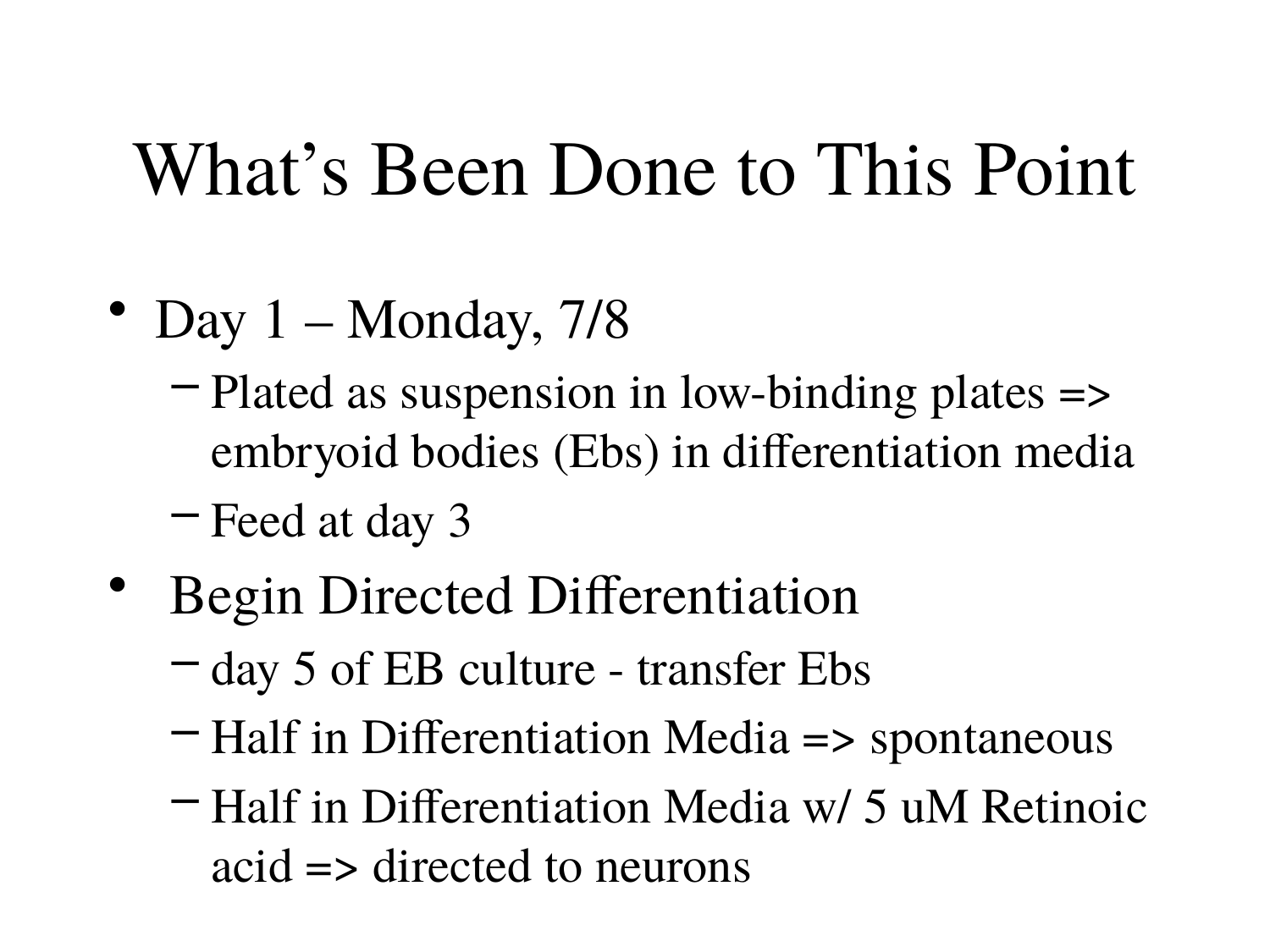

# What’s Been Done to This Point
Day 1 – Monday, 7/8
Plated as suspension in low-binding plates => embryoid bodies (Ebs) in differentiation media
Feed at day 3
 Begin Directed Differentiation
day 5 of EB culture - transfer Ebs
Half in Differentiation Media => spontaneous
Half in Differentiation Media w/ 5 uM Retinoic acid => directed to neurons